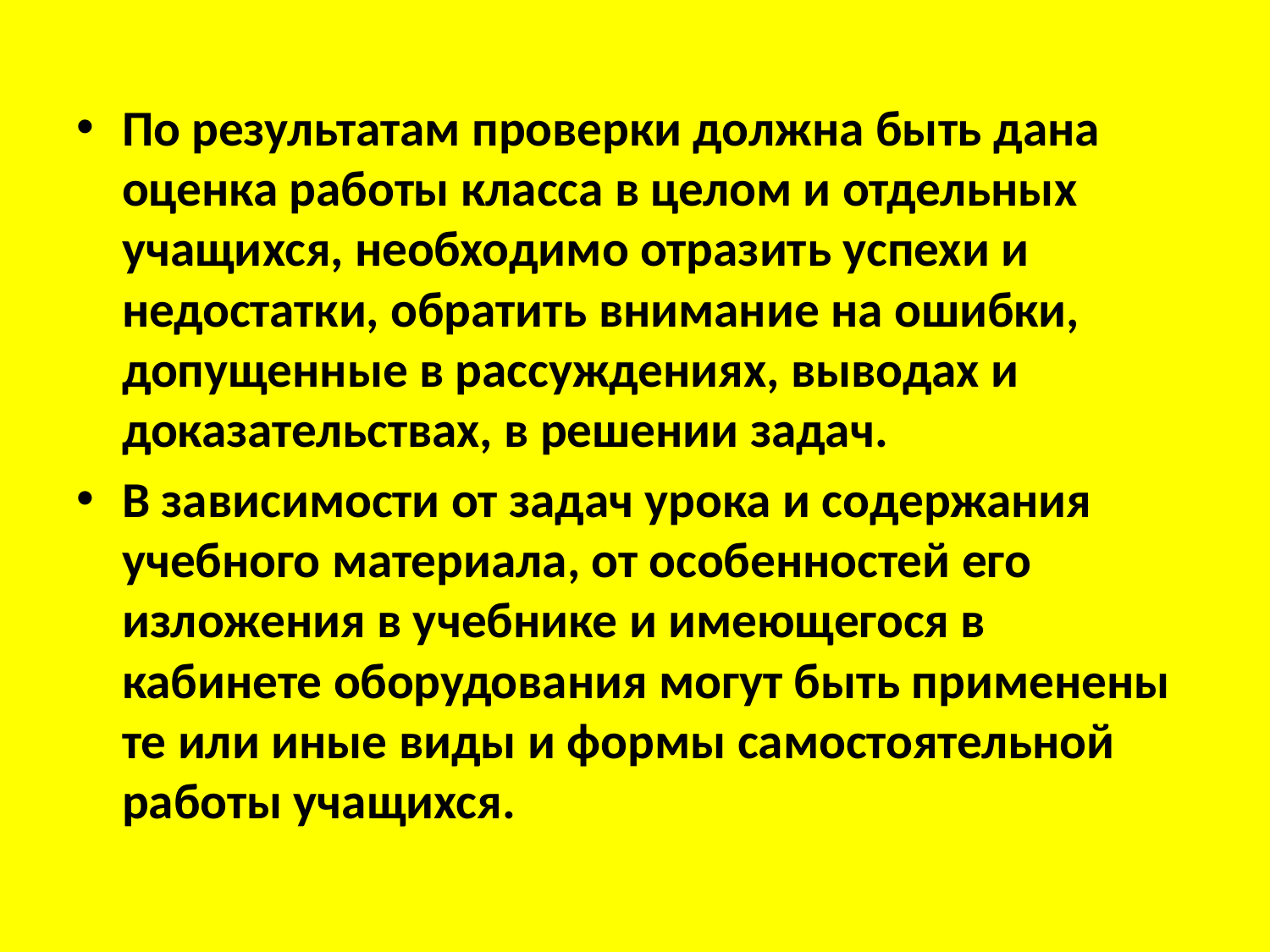

По результатам проверки должна быть дана оценка работы класса в целом и отдельных учащихся, необходимо отразить успехи и недостатки, обратить внимание на ошибки, допущенные в рассуждениях, выводах и доказательствах, в решении задач.
В зависимости от задач урока и содержания учебного материала, от особенностей его изложения в учебнике и имеющегося в кабинете оборудования могут быть применены те или иные виды и формы самостоятельной работы учащихся.